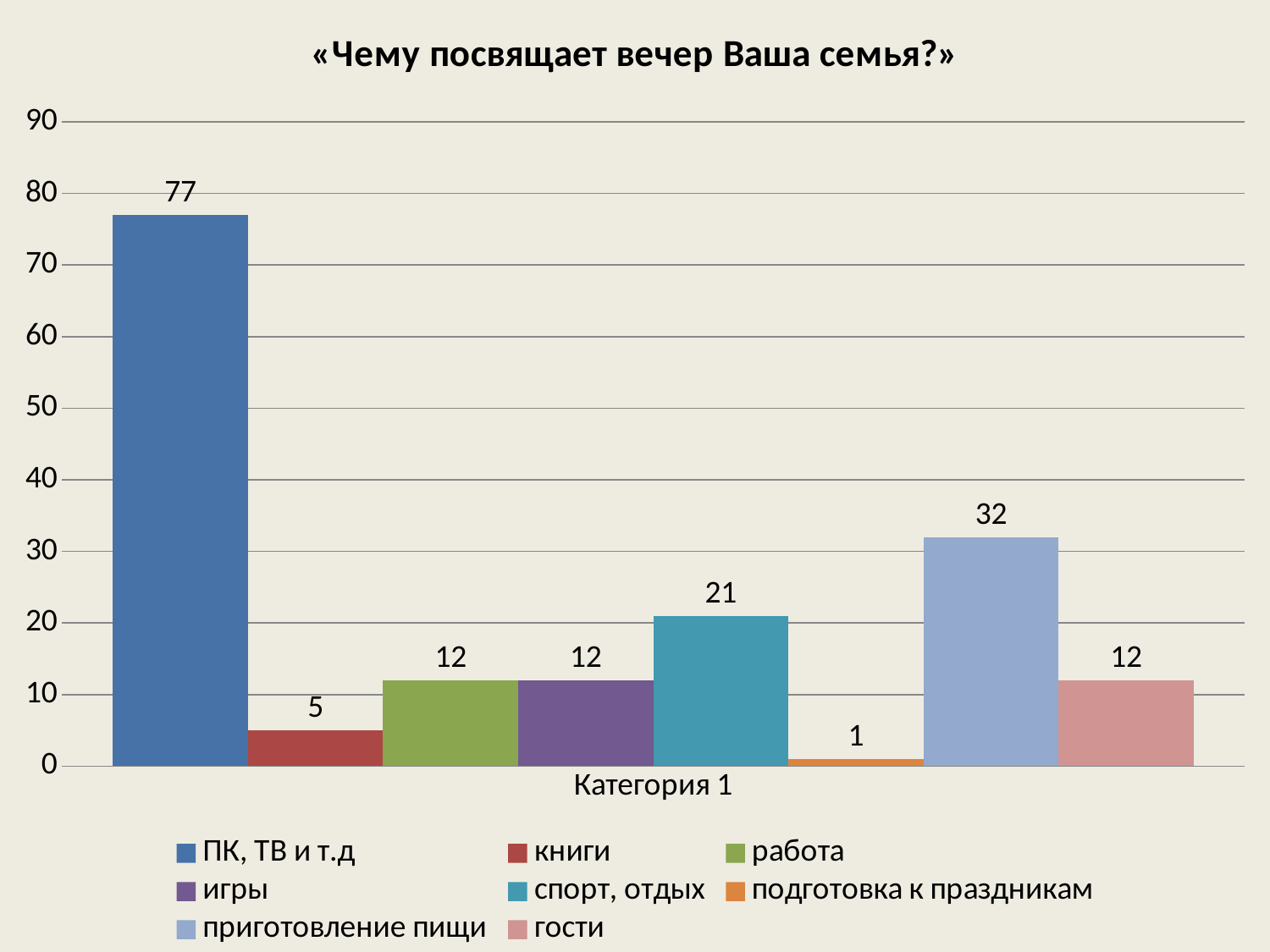

### Chart: «Чему посвящает вечер Ваша семья?»

| Category | ПК, ТВ и т.д | книги | работа | игры | спорт, отдых | подготовка к праздникам | приготовление пищи | гости |
|---|---|---|---|---|---|---|---|---|
| Категория 1 | 77.0 | 5.0 | 12.0 | 12.0 | 21.0 | 1.0 | 32.0 | 12.0 |